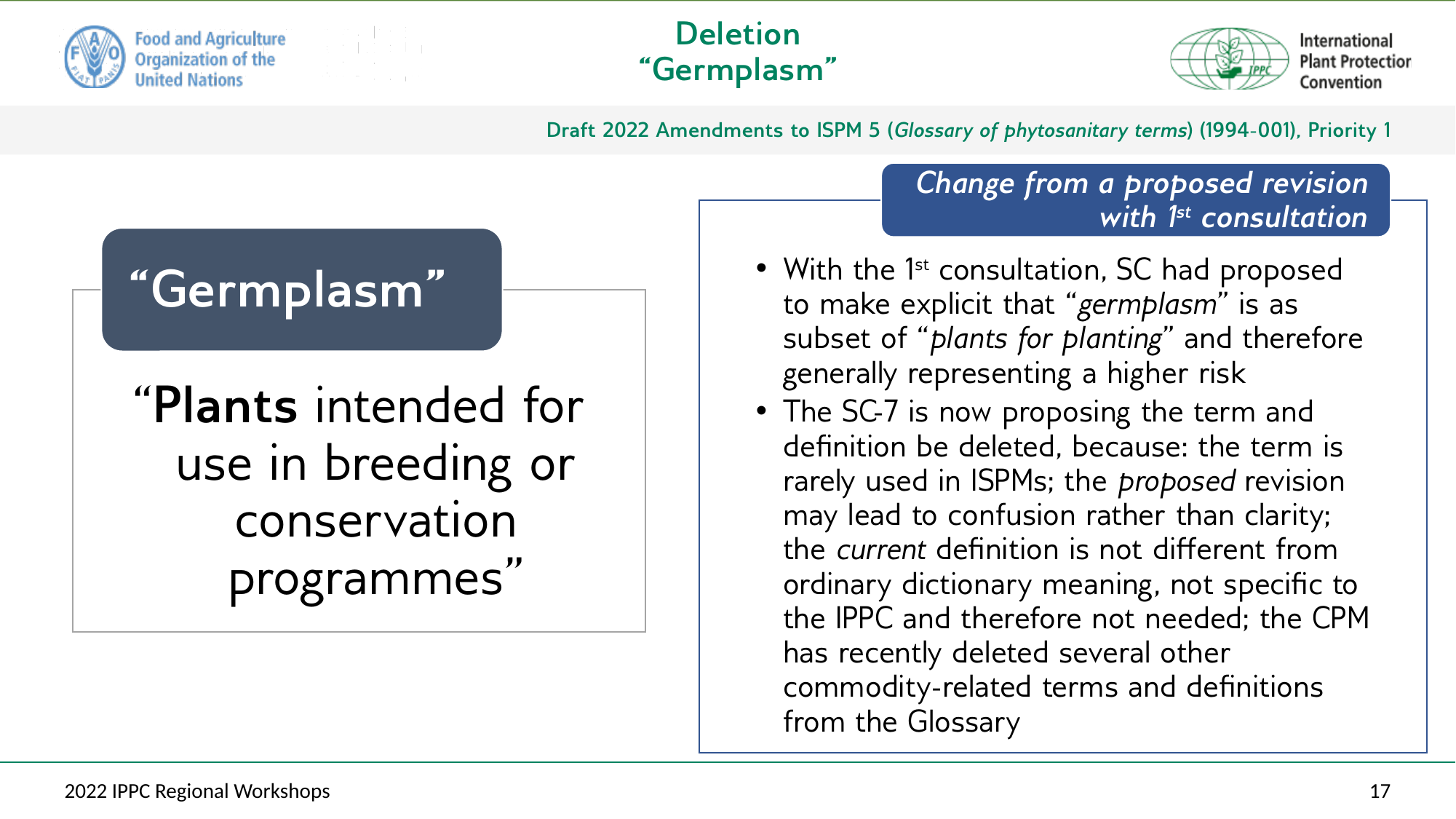

# Deletion “Germplasm”
With the 1st consultation, SC had proposed to make explicit that “germplasm” is as subset of “plants for planting” and therefore generally representing a higher risk
The SC-7 is now proposing the term and definition be deleted, because: the term is rarely used in ISPMs; the proposed revision may lead to confusion rather than clarity; the current definition is not different from ordinary dictionary meaning, not specific to the IPPC and therefore not needed; the CPM has recently deleted several other commodity-related terms and definitions from the Glossary
Change from a proposed revision with 1st consultation
“Plants intended for use in breeding or conservation programmes”
“Germplasm”